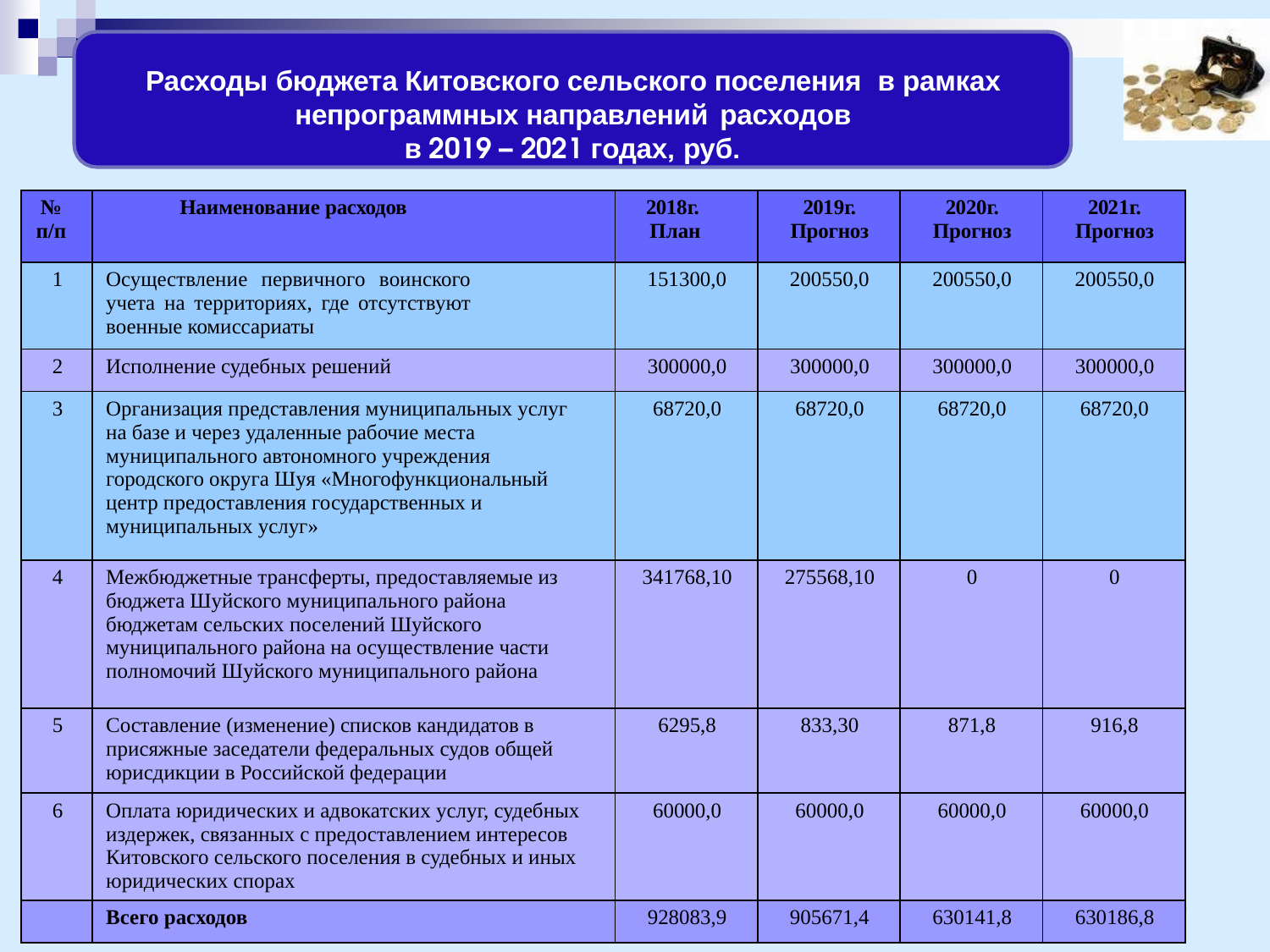

Расходы бюджета Китовского сельского поселения  в рамках непрограммных направлений расходов
в 2019 – 2021 годах, руб.

.
| № п/п | Наименование расходов | 2018г. План | 2019г. Прогноз | 2020г. Прогноз | 2021г. Прогноз |
| --- | --- | --- | --- | --- | --- |
| 1 | Осуществление первичного воинского учета на территориях, где отсутствуют военные комиссариаты | 151300,0 | 200550,0 | 200550,0 | 200550,0 |
| 2 | Исполнение судебных решений | 300000,0 | 300000,0 | 300000,0 | 300000,0 |
| 3 | Организация представления муниципальных услуг на базе и через удаленные рабочие места муниципального автономного учреждения городского округа Шуя «Многофункциональный центр предоставления государственных и муниципальных услуг» | 68720,0 | 68720,0 | 68720,0 | 68720,0 |
| 4 | Межбюджетные трансферты, предоставляемые из бюджета Шуйского муниципального района бюджетам сельских поселений Шуйского муниципального района на осуществление части полномочий Шуйского муниципального района | 341768,10 | 275568,10 | 0 | 0 |
| 5 | Составление (изменение) списков кандидатов в присяжные заседатели федеральных судов общей юрисдикции в Российской федерации | 6295,8 | 833,30 | 871,8 | 916,8 |
| 6 | Оплата юридических и адвокатских услуг, судебных издержек, связанных с предоставлением интересов Китовского сельского поселения в судебных и иных юридических спорах | 60000,0 | 60000,0 | 60000,0 | 60000,0 |
|  | Всего расходов | 928083,9 | 905671,4 | 630141,8 | 630186,8 |